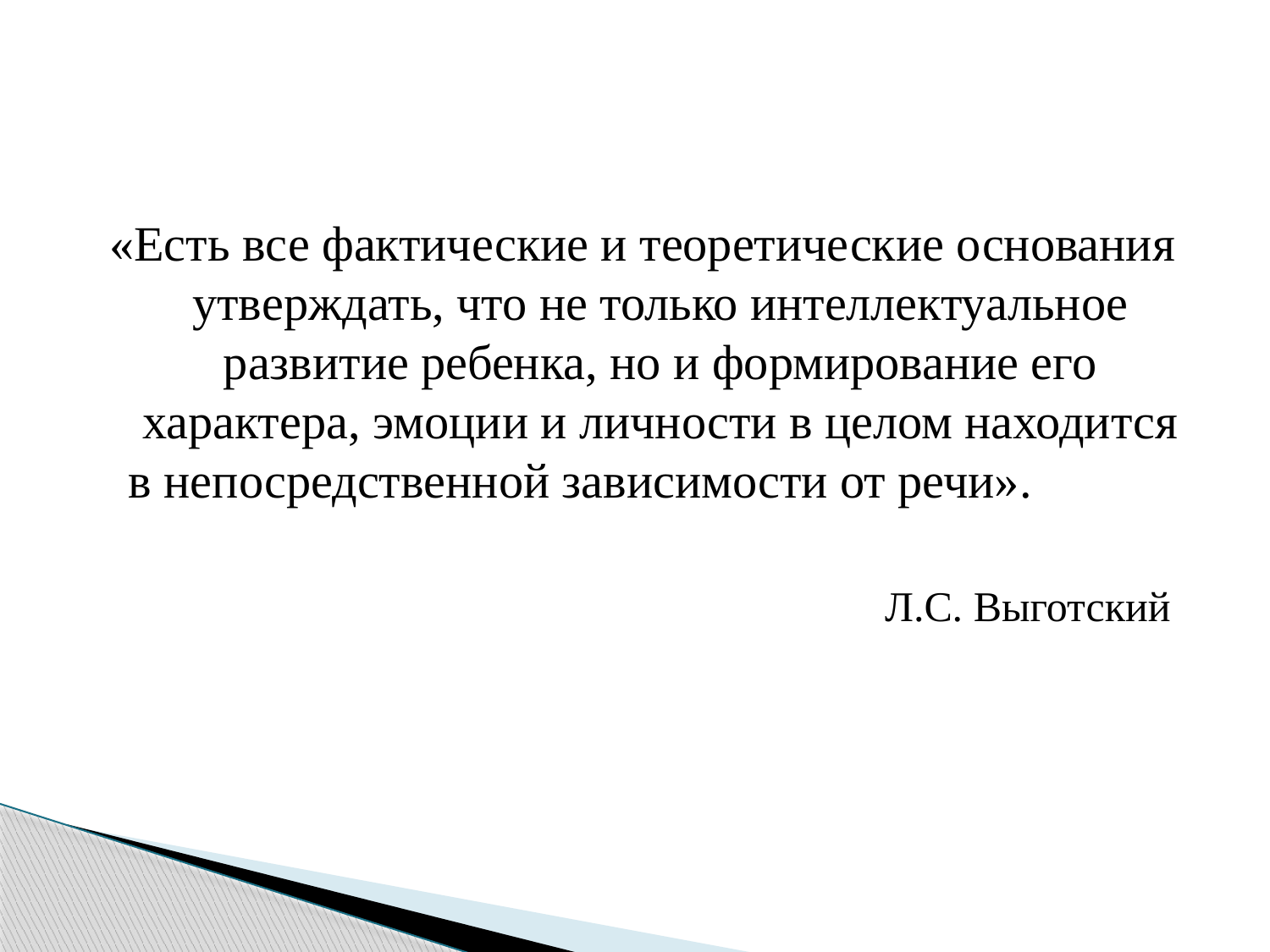

#
«Есть все фактические и теоретические основания утверждать, что не только интеллектуальное развитие ребенка, но и формирование его характера, эмоции и личности в целом находится в непосредственной зависимости от речи».

                                                                           Л.С. Выготский